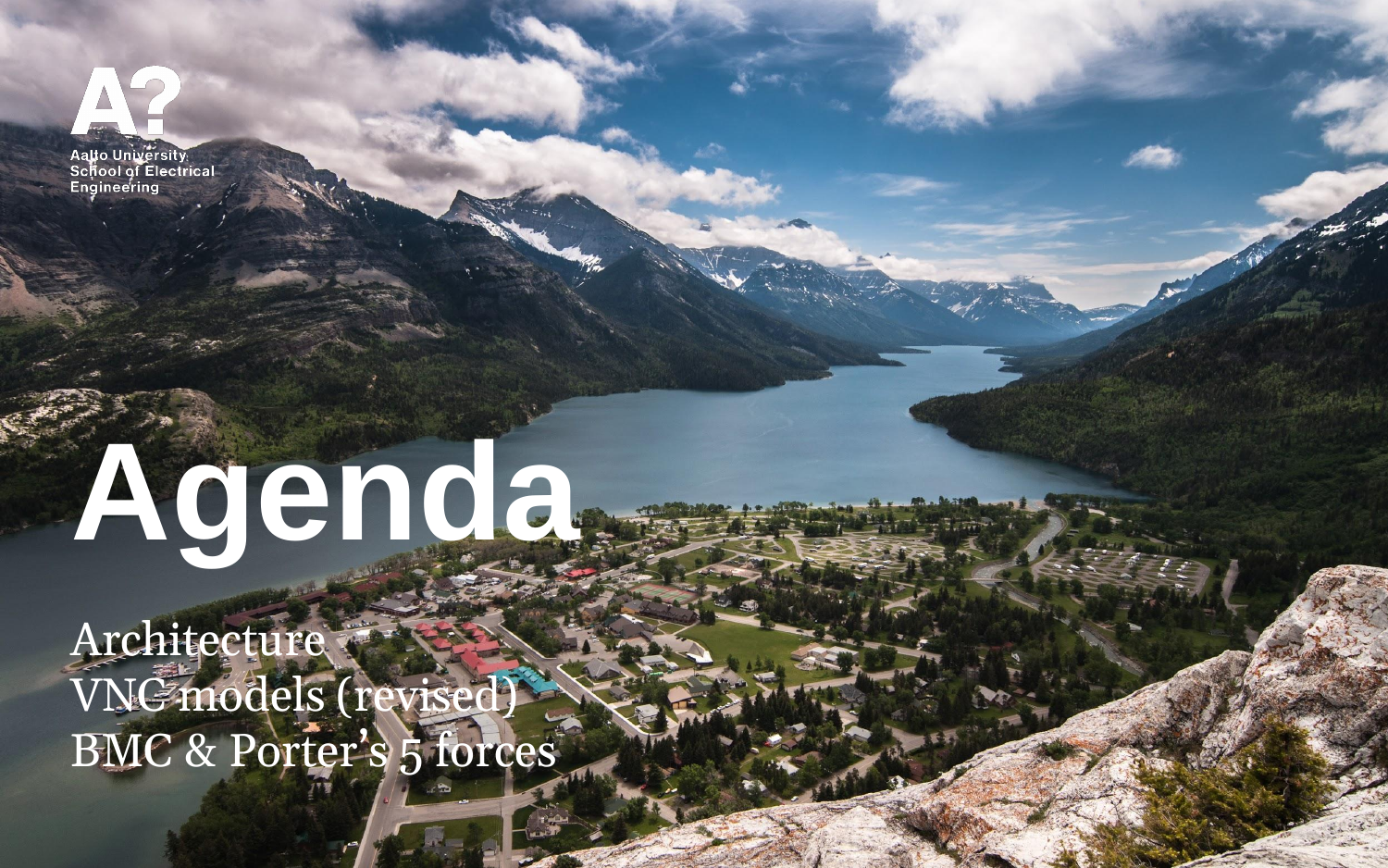

# Agenda
Architecture
VNC models (revised)
BMC & Porter’s 5 forces